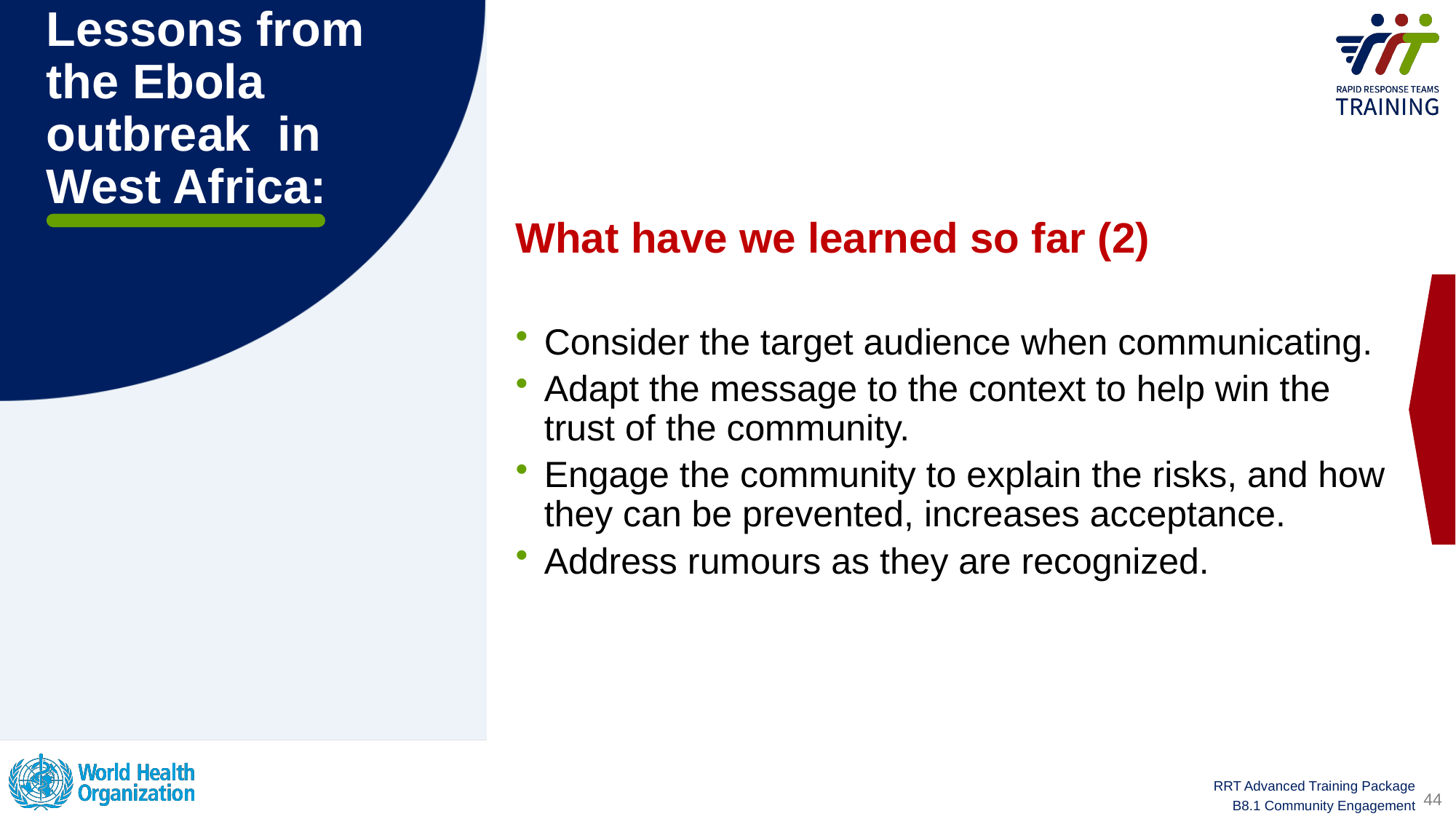

Lessons from the Ebola outbreak  in West Africa:
What have we learned so far (2)

Consider the target audience when communicating.
Adapt the message to the context to help win the trust of the community.
Engage the community to explain the risks, and how they can be prevented, increases acceptance.
Address rumours as they are recognized.